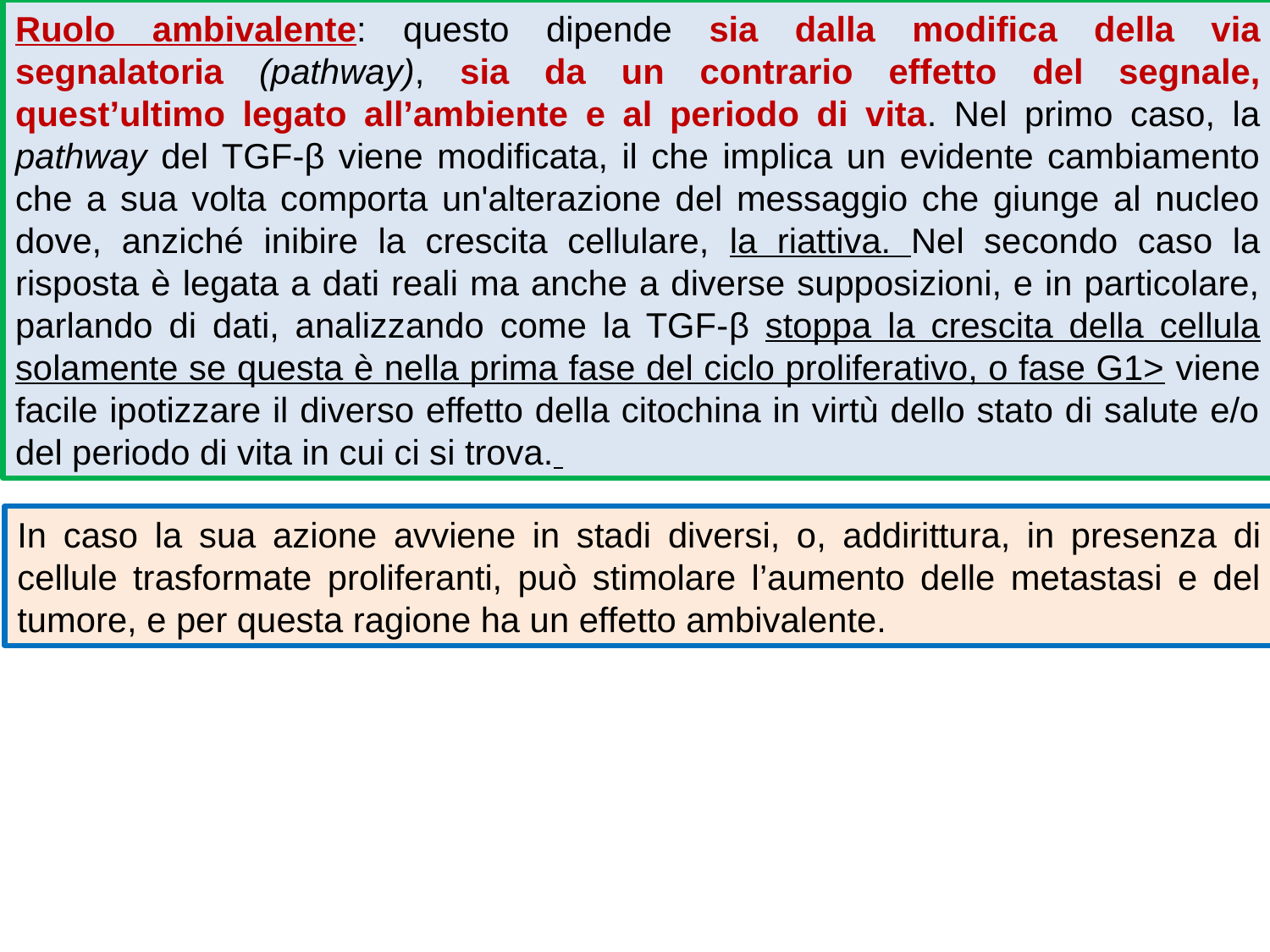

Ruolo ambivalente: questo dipende sia dalla modifica della via segnalatoria (path­way), sia da un contrario effetto del segnale, quest’ultimo legato all’ambiente e al periodo di vita. Nel primo caso, la pathway del TGF-β viene modificata, il che implica un evidente cambiamento che a sua volta comporta un'alterazione del messaggio che giunge al nucleo dove, anziché inibire la crescita cellulare, la riattiva. Nel secondo caso la risposta è legata a dati reali ma anche a diverse supposizioni, e in particolare, parlando di dati, analizzando come la TGF-β stoppa la crescita della cellula solamente se questa è nella prima fase del ciclo proliferativo, o fase G1> viene facile ipotizzare il diverso effetto della citochina in virtù dello stato di salute e/o del periodo di vita in cui ci si trova.
In caso la sua azione avviene in stadi diversi, o, addirittu­ra, in presenza di cellule trasformate proliferanti, può stimolare l’aumento delle metastasi e del tumore, e per questa ragione ha un effetto ambivalente.